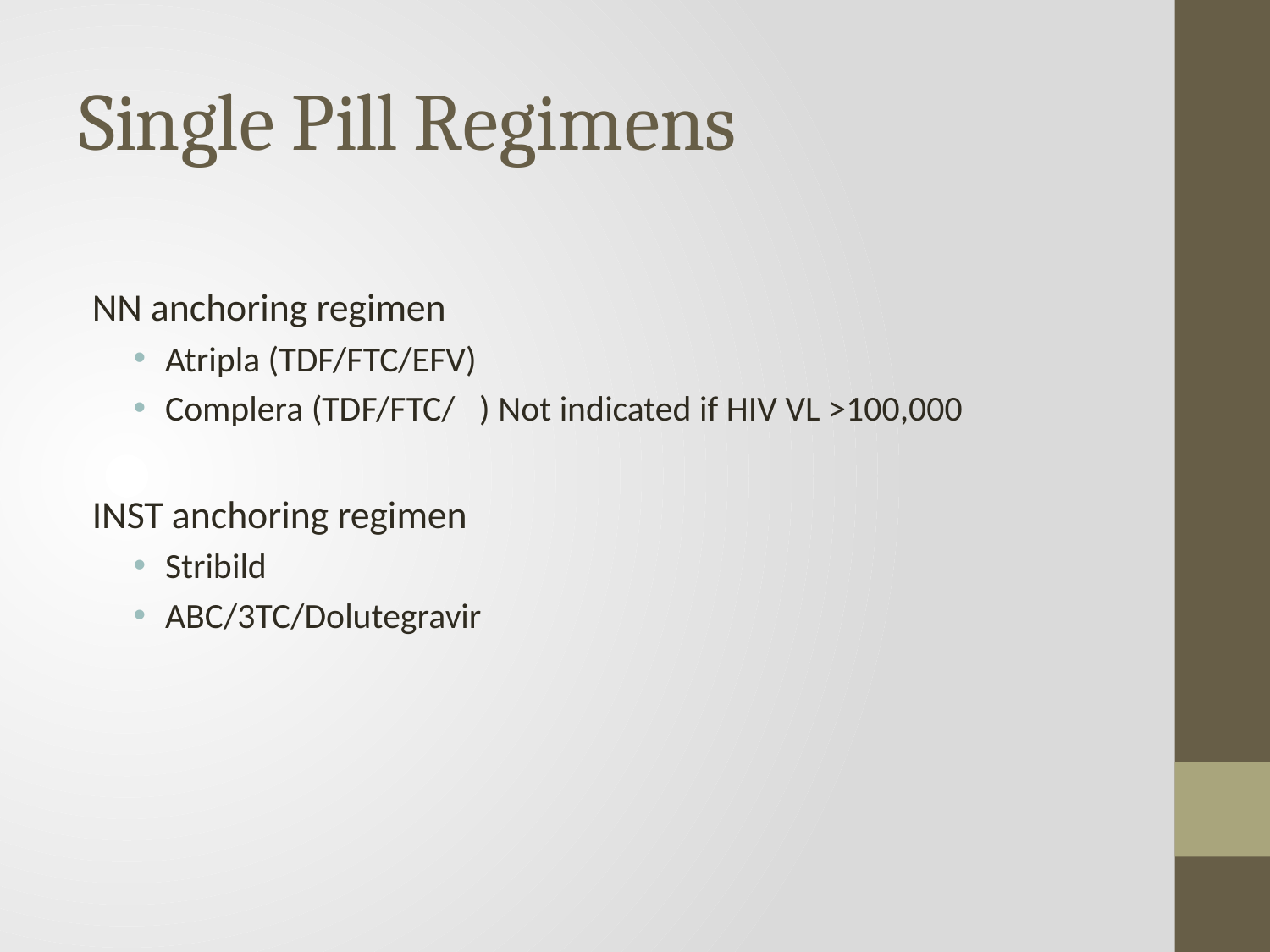

# Single Pill Regimens

NN anchoring regimen
Atripla (TDF/FTC/EFV)
Complera (TDF/FTC/   ) Not indicated if HIV VL >100,000

INST anchoring regimen
Stribild
ABC/3TC/Dolutegravir